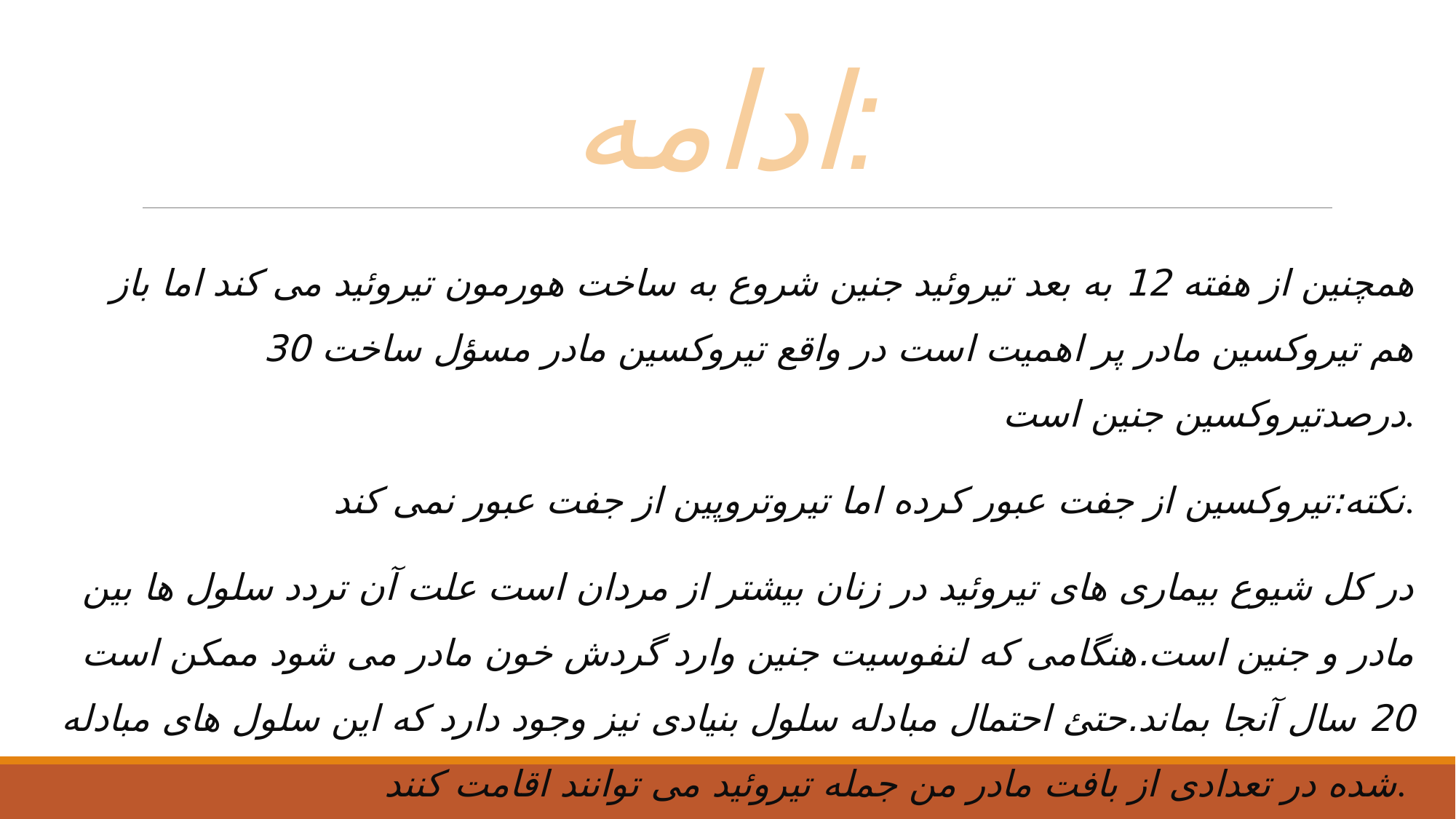

# ادامه:
همچنین از هفته 12 به بعد تیروئید جنین شروع به ساخت هورمون تیروئید می کند اما باز هم تیروکسین مادر پر اهمیت است در واقع تیروکسین مادر مسؤل ساخت 30 درصدتیروکسین جنین است.
نکته:تیروکسین از جفت عبور کرده اما تیروتروپین از جفت عبور نمی کند.
در کل شیوع بیماری های تیروئید در زنان بیشتر از مردان است علت آن تردد سلول ها بین مادر و جنین است.هنگامی که لنفوسیت جنین وارد گردش خون مادر می شود ممکن است 20 سال آنجا بماند.حتئ احتمال مبادله سلول بنیادی نیز وجود دارد که این سلول های مبادله شده در تعدادی از بافت مادر من جمله تیروئید می توانند اقامت کنند.